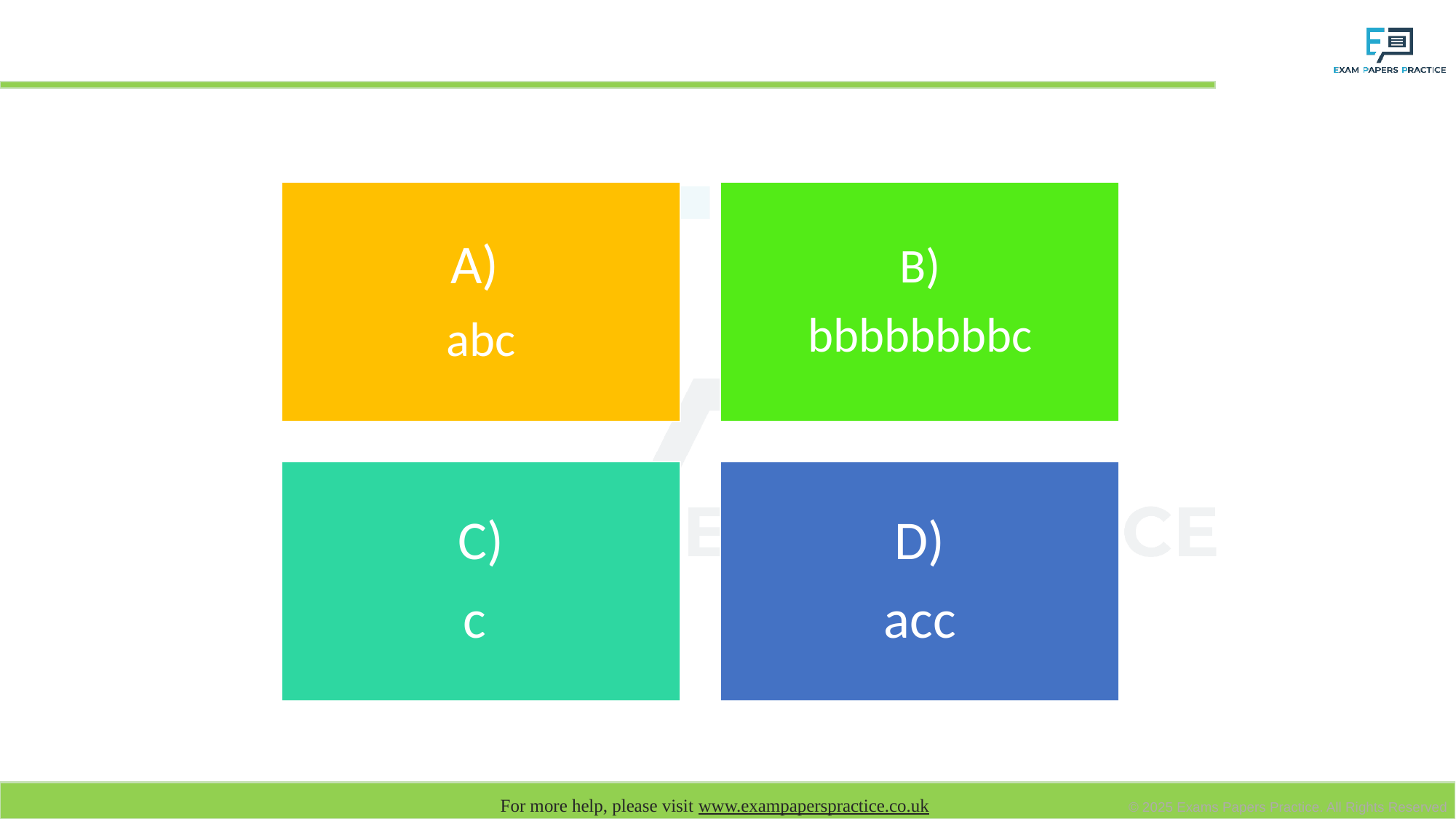

# Given the regular expression (a|b)+c?, which of the following is a valid expression?
A)
abc
B)
bbbbbbbbc
C)
c
D)
acc